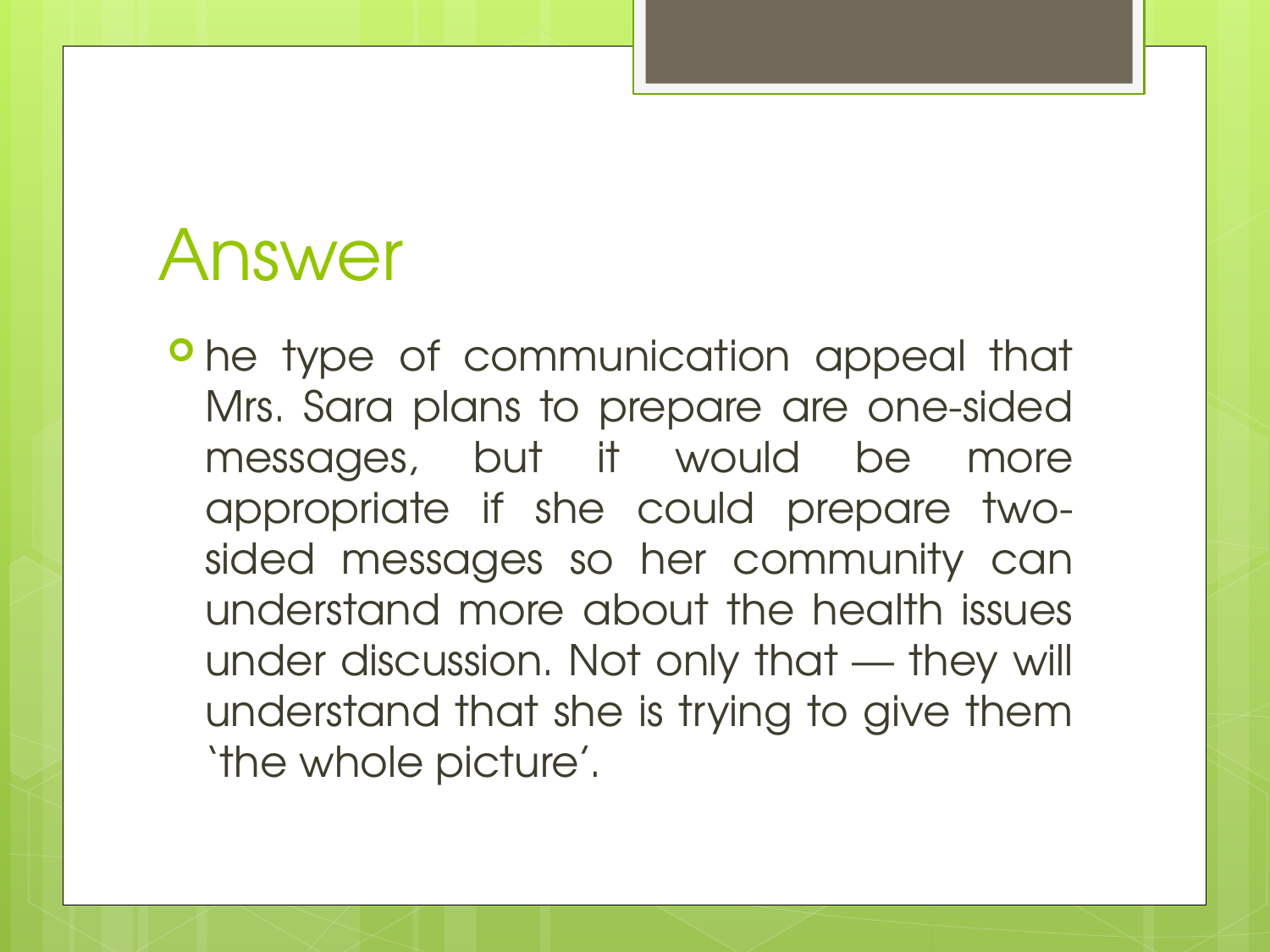

# Answer
he type of communication appeal that Mrs. Sara plans to prepare are one-sided messages, but it would be more appropriate if she could prepare two-sided messages so her community can understand more about the health issues under discussion. Not only that — they will understand that she is trying to give them ‘the whole picture’.